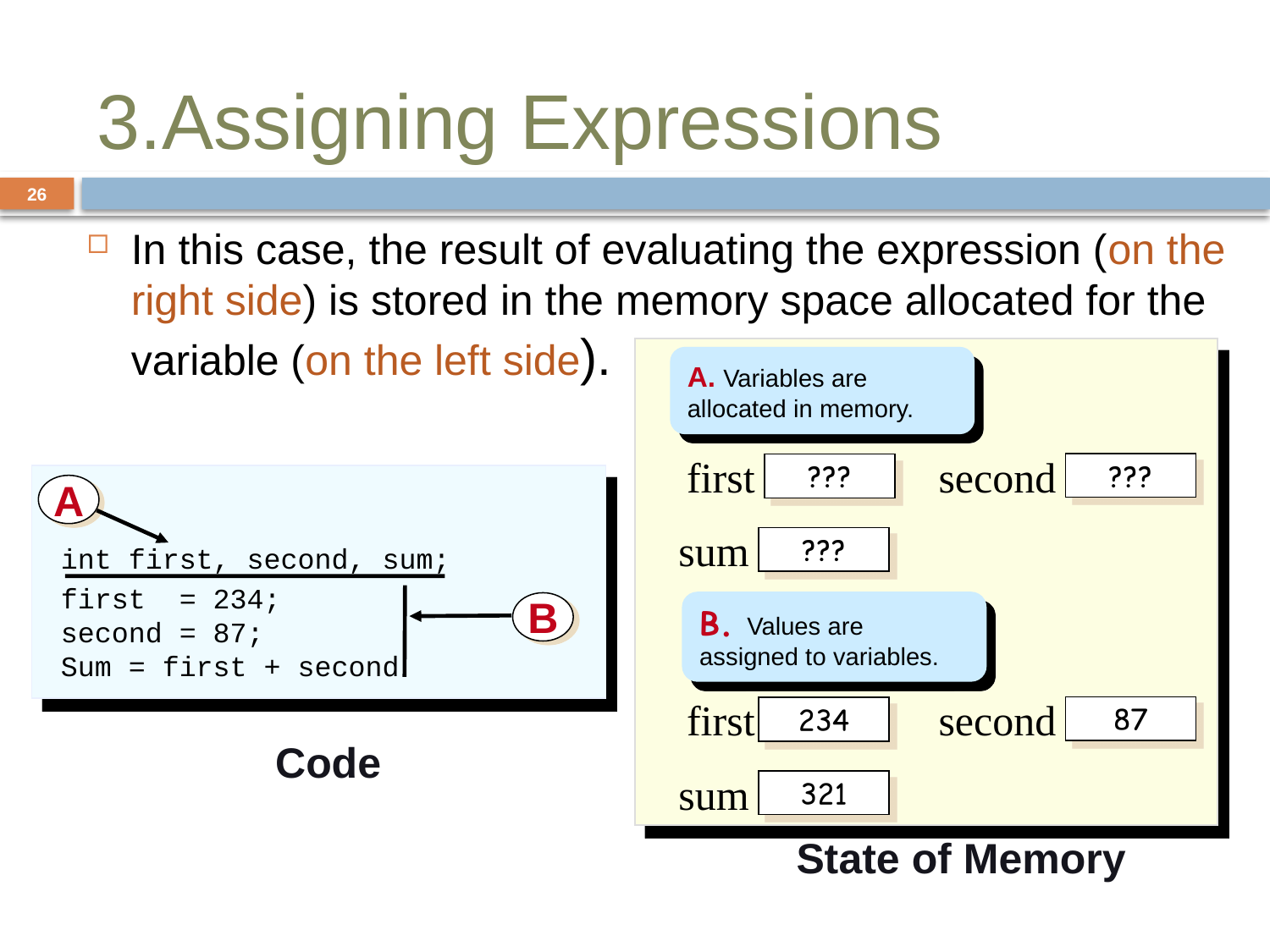

# 3.Assigning Expressions
26
In this case, the result of evaluating the expression (on the right side) is stored in the memory space allocated for the variable (on the left side).

A. Variables are  	allocated in memory.
first
???
second
???
sum
???

A

int first, second, sum;

B

first  = 234;
second = 87;
Sum = first + second

B. Values are assigned to variables.
first
second
87
234
Code
sum
321
State of Memory